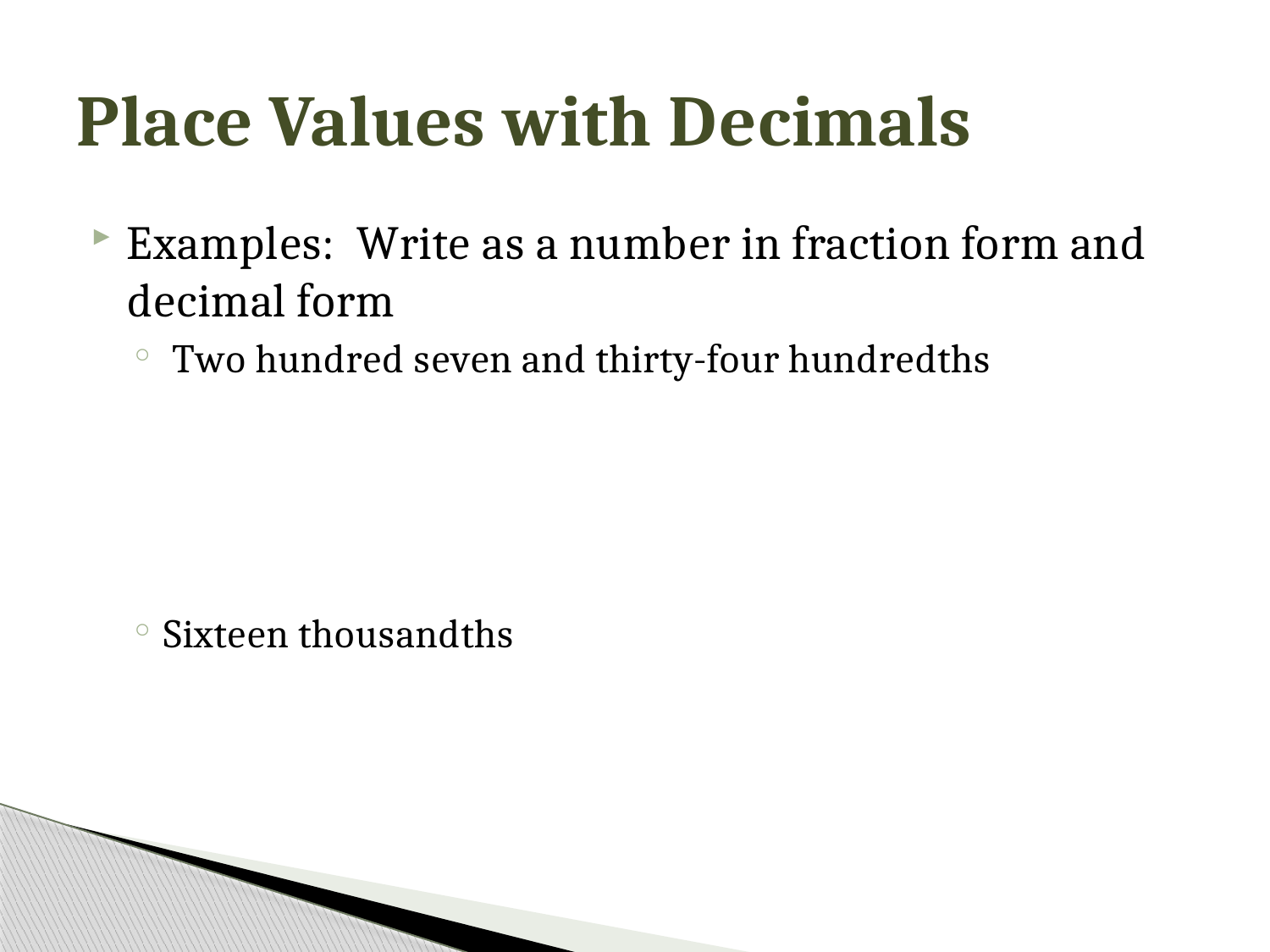

# Place Values with Decimals
Examples:  Write as a number in fraction form and decimal form
 Two hundred seven and thirty-four hundredths

Sixteen thousandths